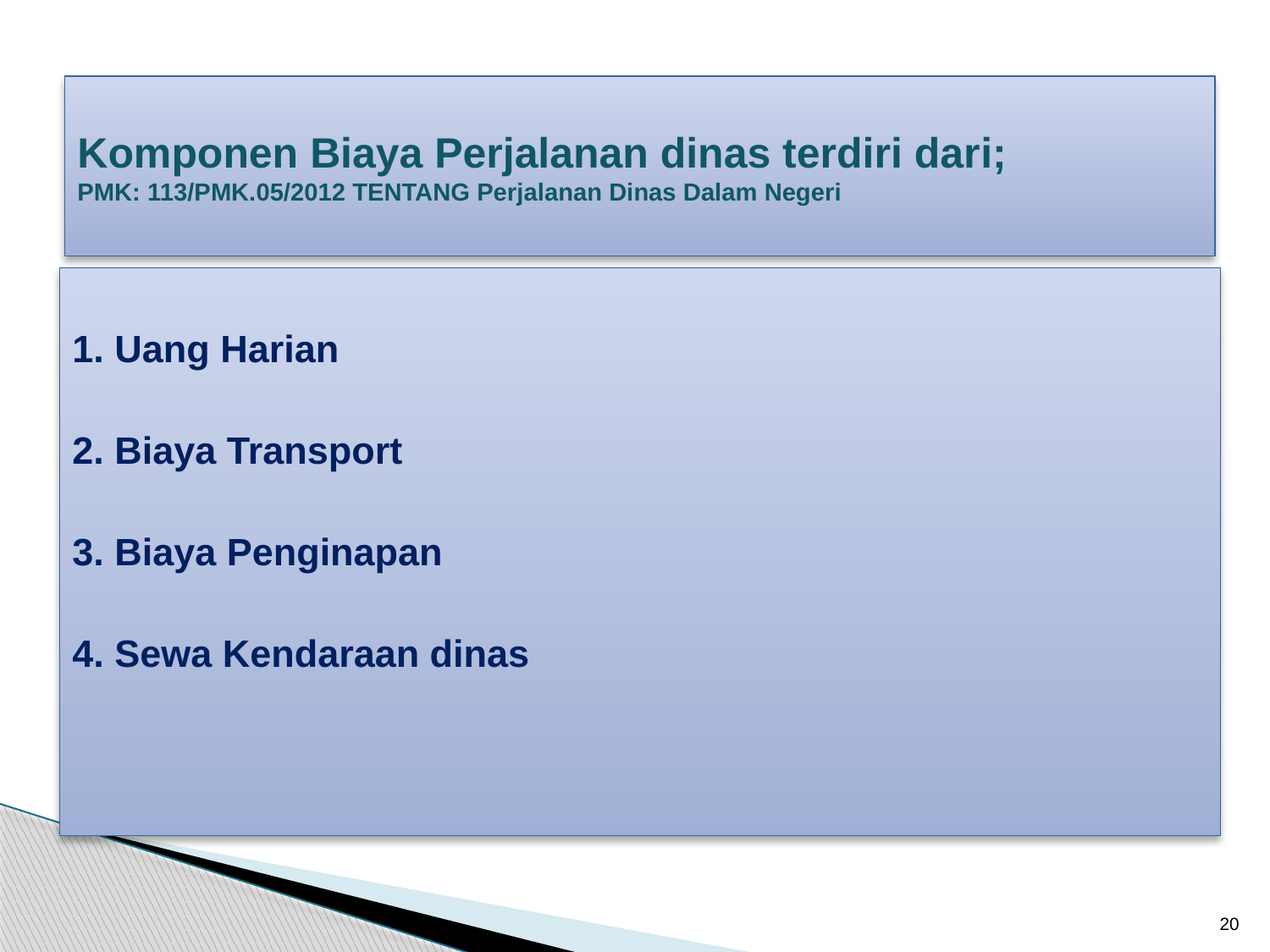

# Komponen Biaya Perjalanan dinas terdiri dari; PMK: 113/PMK.05/2012 TENTANG Perjalanan Dinas Dalam Negeri

1. Uang Harian

2. Biaya Transport

3. Biaya Penginapan

4. Sewa Kendaraan dinas

20